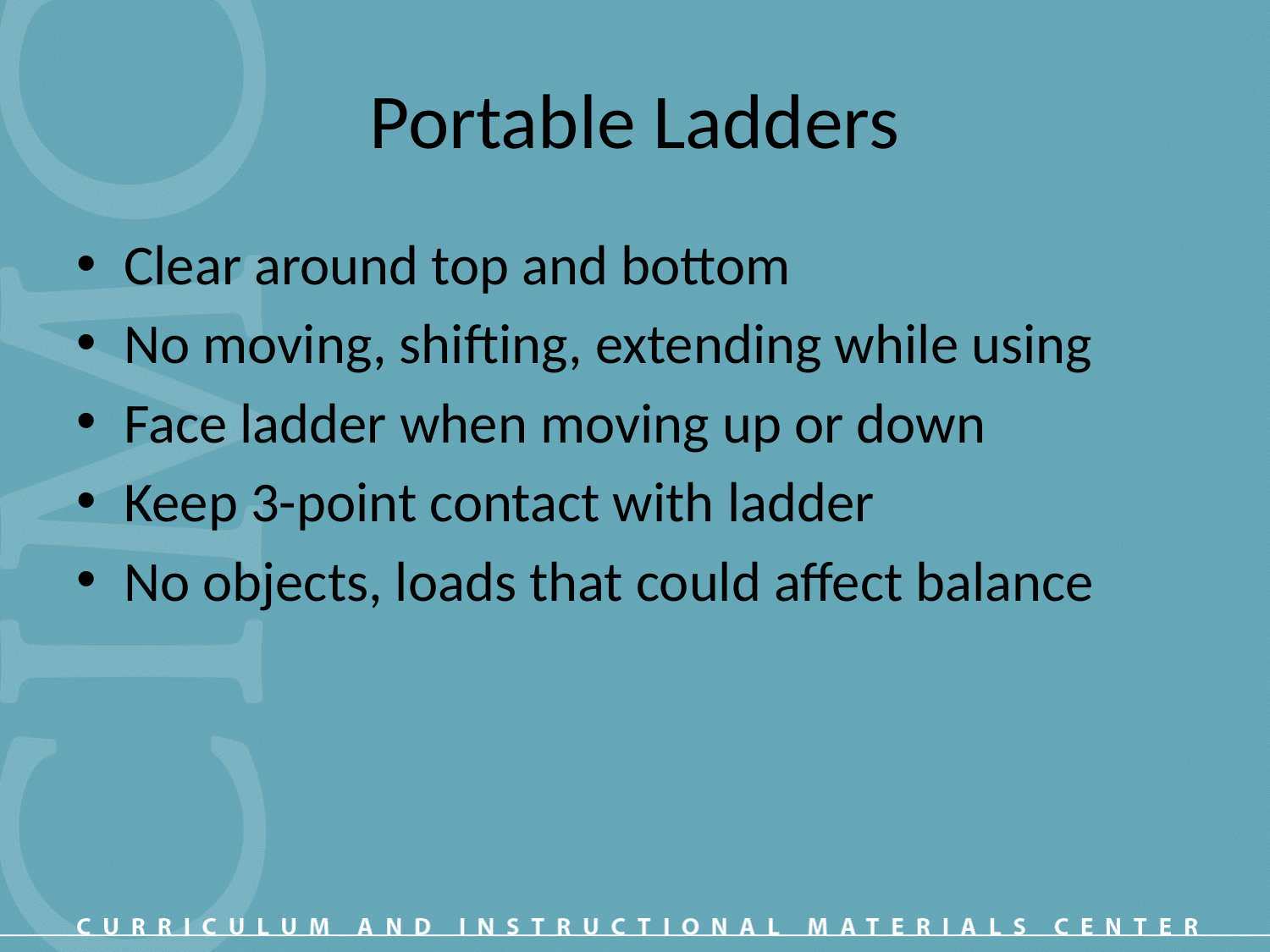

# Portable Ladders
Clear around top and bottom
No moving, shifting, extending while using
Face ladder when moving up or down
Keep 3-point contact with ladder
No objects, loads that could affect balance